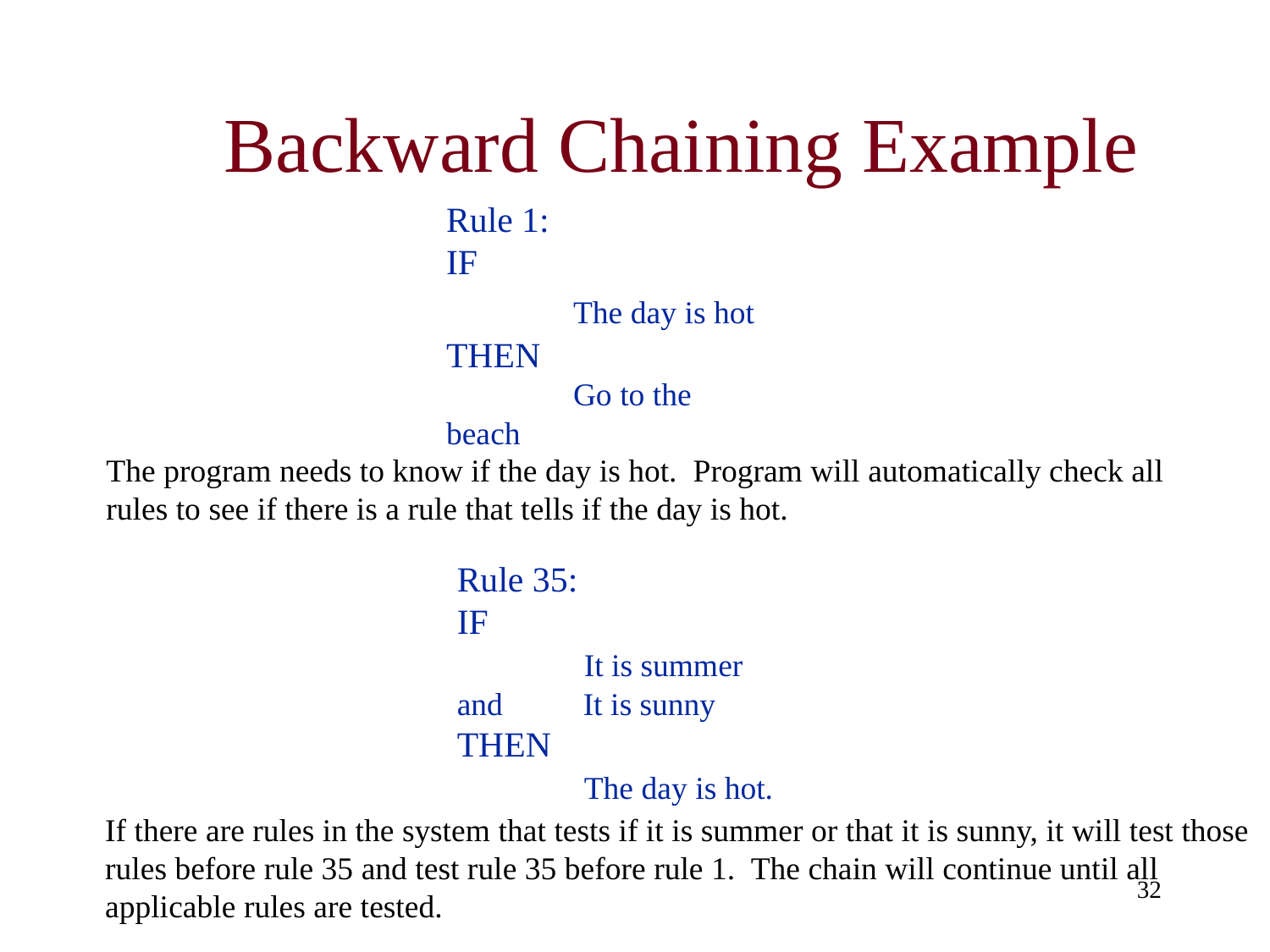

# Backward Chaining Example
Rule 1:
IF
	The day is hot
THEN
 	Go to the beach
The program needs to know if the day is hot.  Program will automatically check all
rules to see if there is a rule that tells if the day is hot.
Rule 35:
IF
	It is summer
and          It is sunny
THEN
	The day is hot.
If there are rules in the system that tests if it is summer or that it is sunny, it will test those
rules before rule 35 and test rule 35 before rule 1.  The chain will continue until all
applicable rules are tested.
32